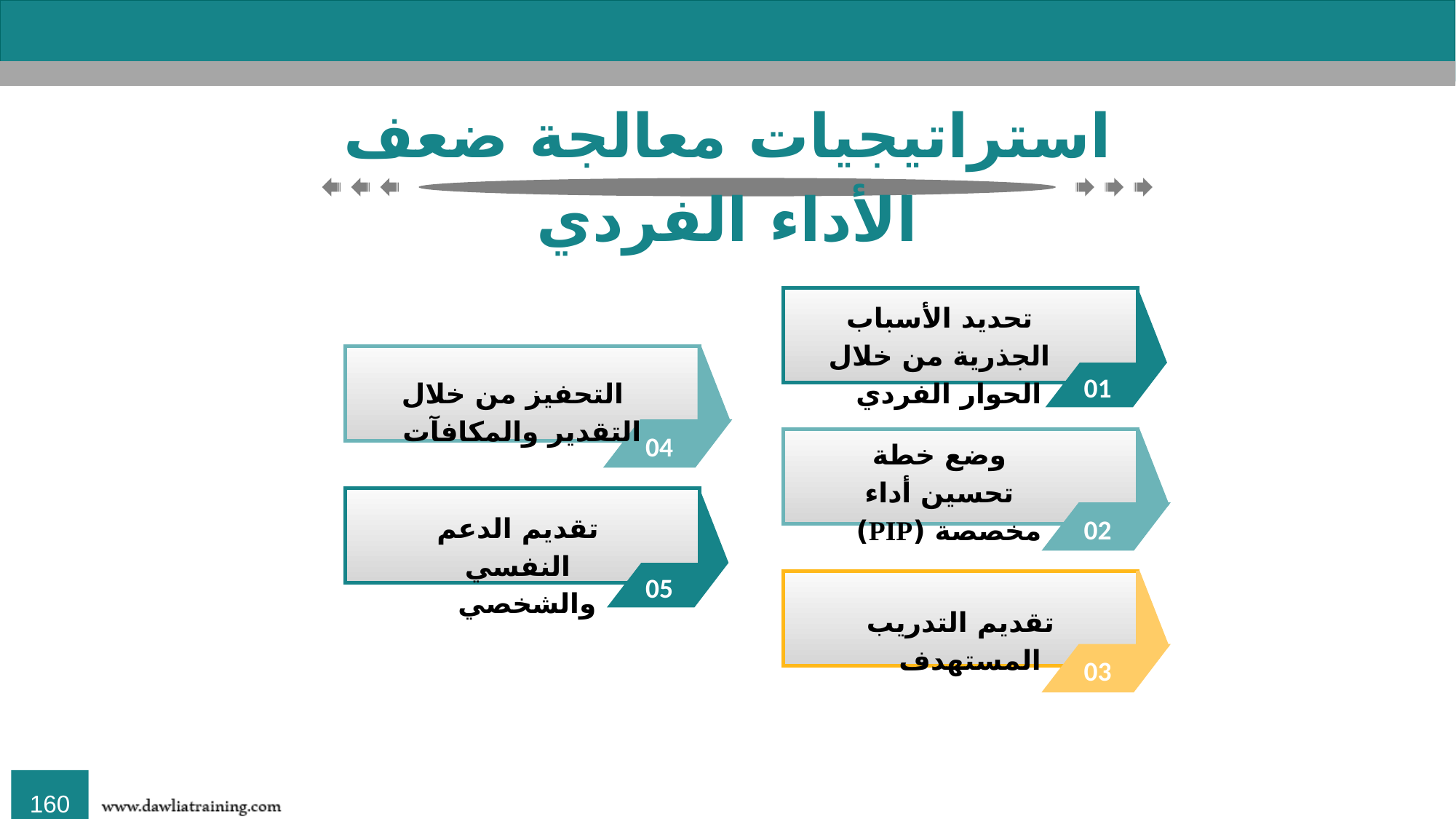

استراتيجيات معالجة ضعف الأداء الفردي

01
تحديد الأسباب الجذرية من خلال الحوار الفردي

04
التحفيز من خلال التقدير والمكافآت
وضع خطة تحسين أداء مخصصة (PIP)

02

05
تقديم الدعم النفسي والشخصي

03
تقديم التدريب المستهدف